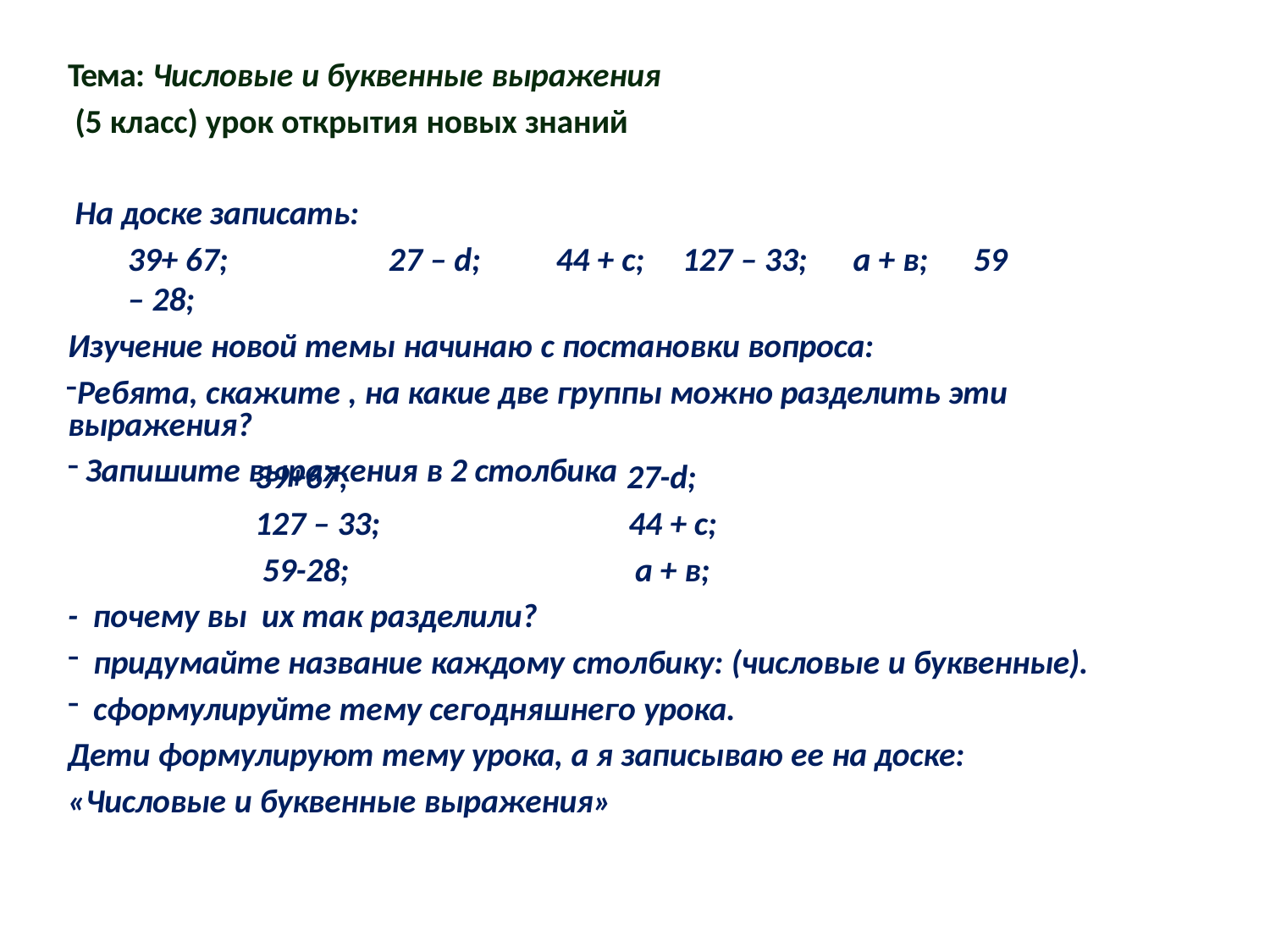

Тема: Числовые и буквенные выражения
(5 класс) урок открытия новых знаний

На доске записать:
39+ 67;	27 – d;	44 + с;	127 – 33;	а + в;	59 – 28;
Изучение новой темы начинаю с постановки вопроса:
Ребята, скажите , на какие две группы можно разделить эти  выражения?
Запишите выражения в 2 столбика
39+67;
127 – 33;
59-28;
- почему вы их так разделили?
27-d;
44 + с;
а + в;
придумайте название каждому столбику: (числовые и буквенные).
сформулируйте тему сегодняшнего урока.
Дети формулируют тему урока, а я записываю ее на доске:
«Числовые и буквенные выражения»